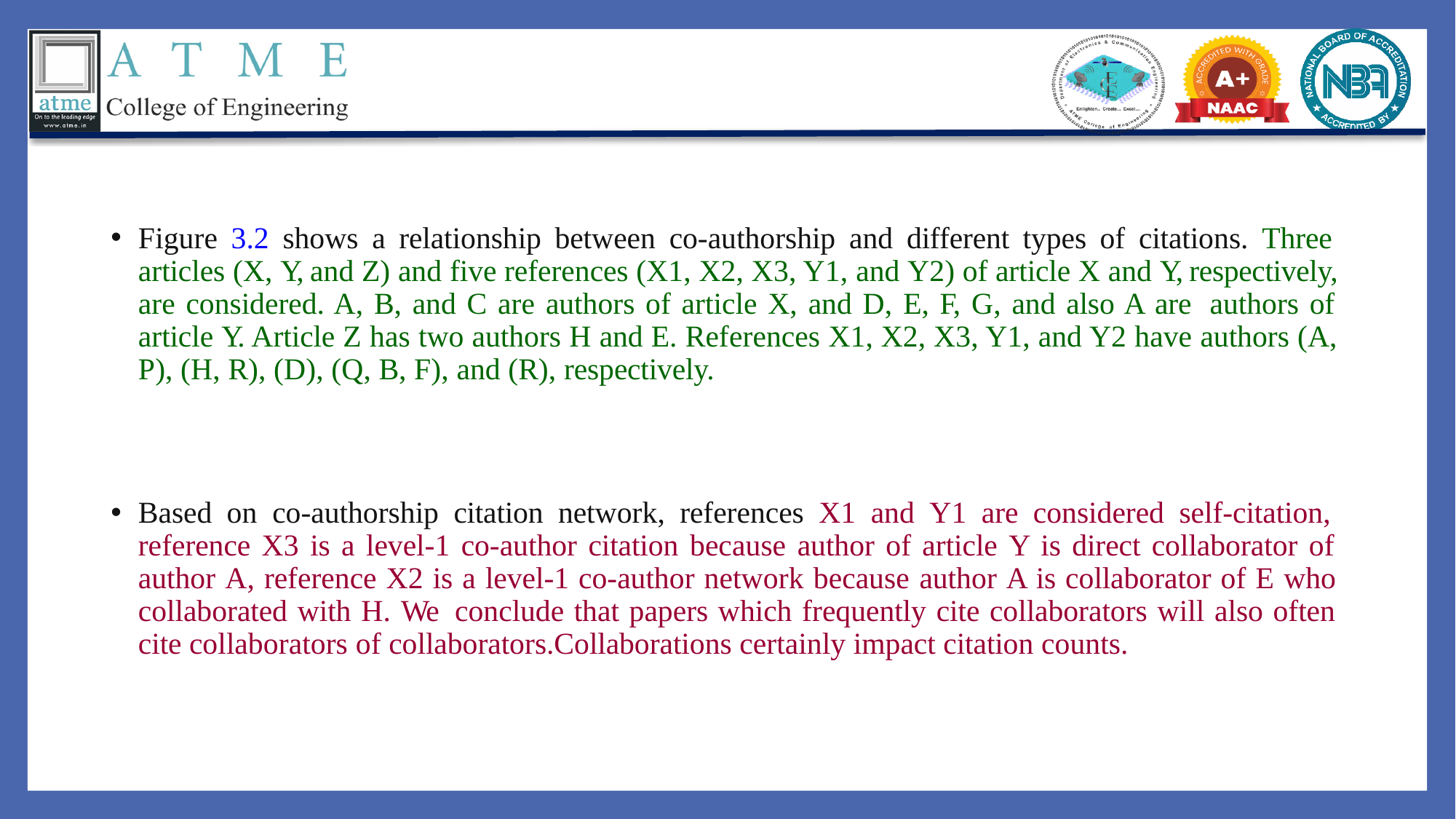

Figure 3.2 shows a relationship between co-authorship and different types of citations. Three  articles (X, Y, and Z) and five references (X1, X2, X3, Y1, and Y2) of article X and Y, respectively,  are considered. A, B, and C are authors of article X, and D, E, F, G, and also A are authors of  article Y. Article Z has two authors H and E. References X1, X2, X3, Y1, and Y2 have authors (A,  P), (H, R), (D), (Q, B, F), and (R), respectively.
Based on co-authorship citation network, references X1 and Y1 are considered self-citation,  reference X3 is a level-1 co-author citation because author of article Y is direct collaborator of  author A, reference X2 is a level-1 co-author network because author A is collaborator of E who  collaborated with H. We conclude that papers which frequently cite collaborators will also often  cite collaborators of collaborators.Collaborations certainly impact citation counts.